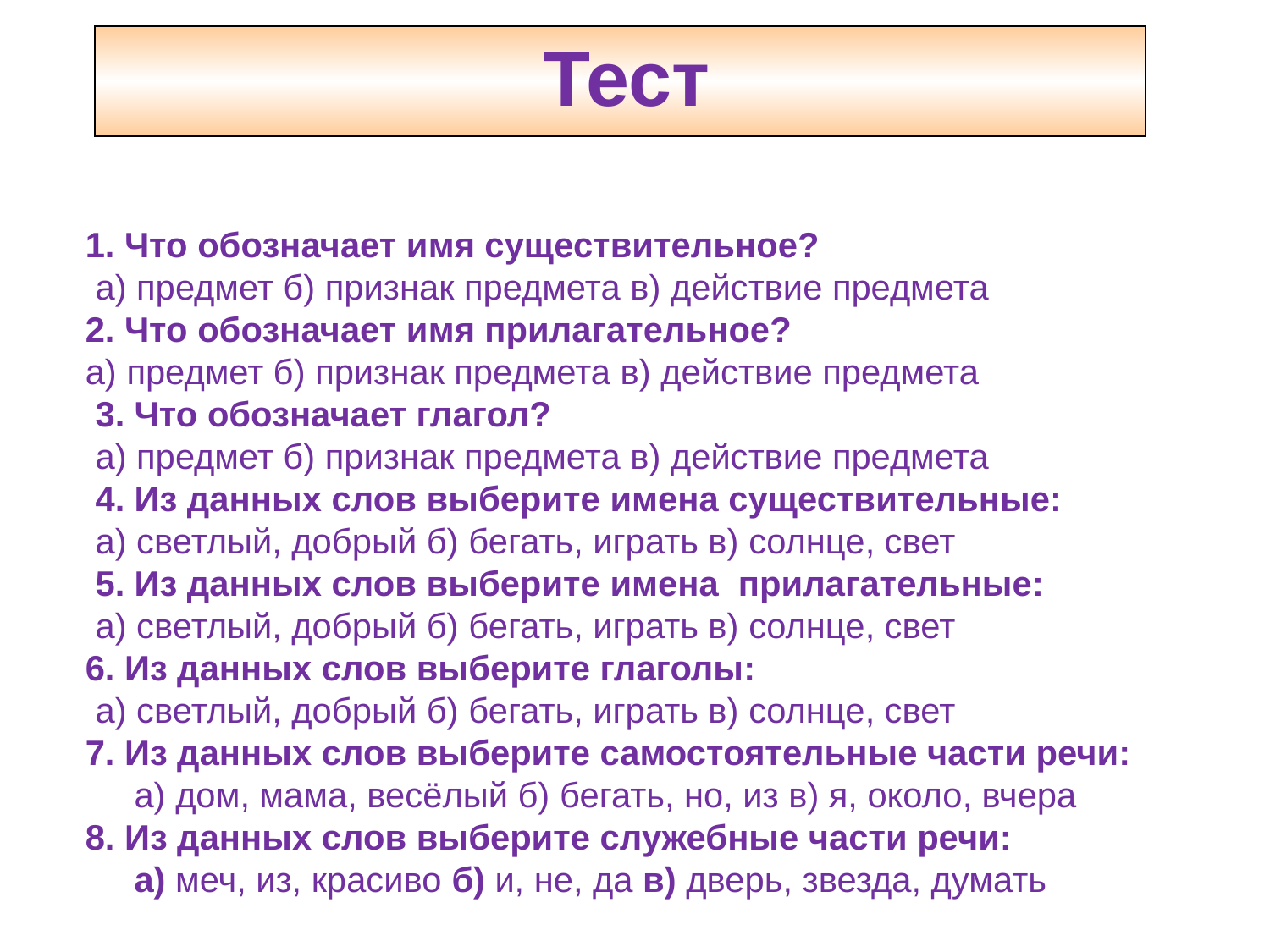

# Тест
1. Что обозначает имя существительное?
 а) предмет б) признак предмета в) действие предмета
2. Что обозначает имя прилагательное?
а) предмет б) признак предмета в) действие предмета
 3. Что обозначает глагол?
 а) предмет б) признак предмета в) действие предмета
 4. Из данных слов выберите имена существительные:
 а) светлый, добрый б) бегать, играть в) солнце, свет
 5. Из данных слов выберите имена  прилагательные:
 а) светлый, добрый б) бегать, играть в) солнце, свет
6. Из данных слов выберите глаголы:
 а) светлый, добрый б) бегать, играть в) солнце, свет
7. Из данных слов выберите самостоятельные части речи:
     а) дом, мама, весёлый б) бегать, но, из в) я, около, вчера
8. Из данных слов выберите служебные части речи:
     а) меч, из, красиво б) и, не, да в) дверь, звезда, думать